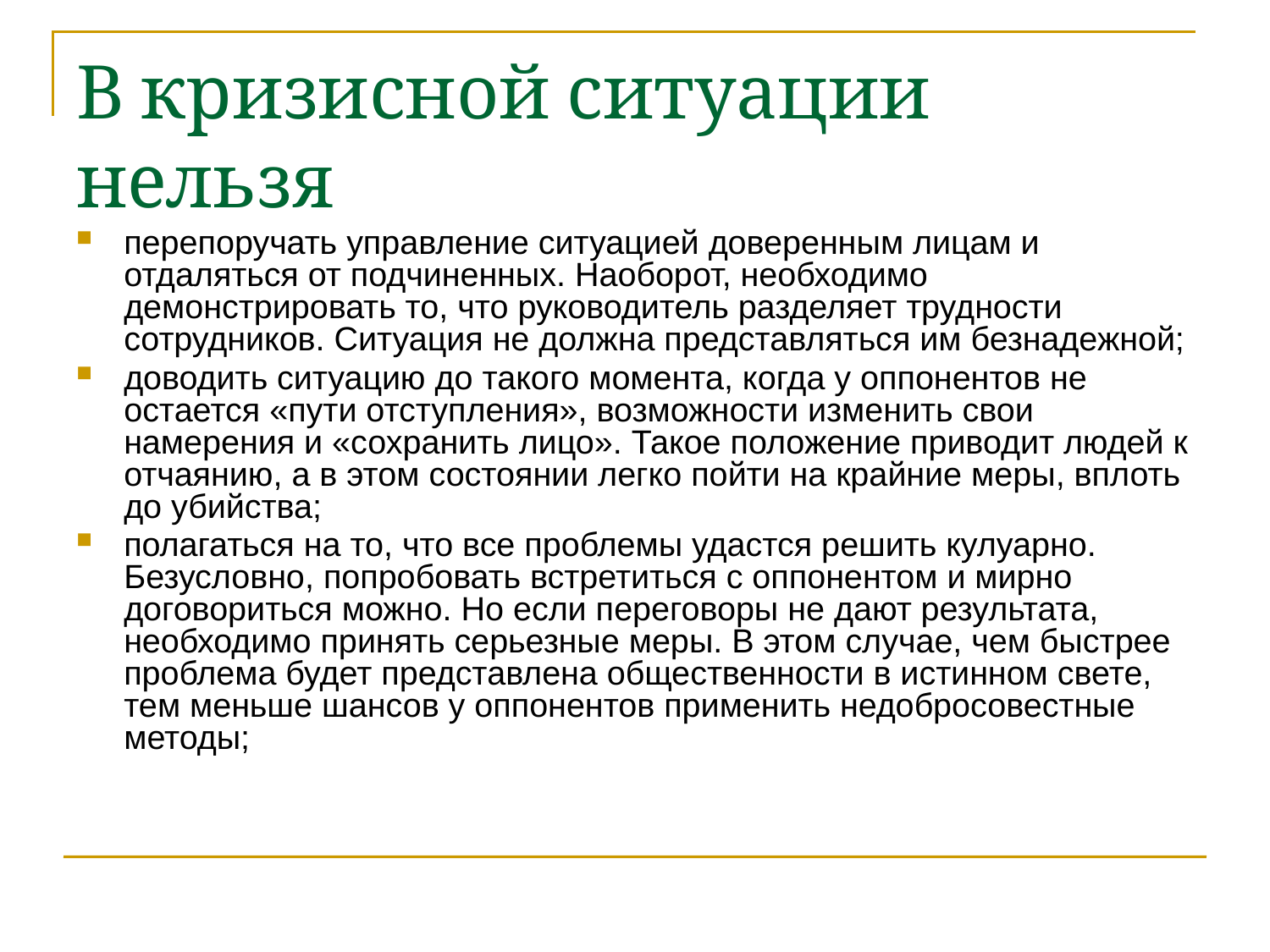

В кризисной ситуации нельзя
перепоручать управление ситуацией доверенным лицам и отдаляться от подчиненных. Наоборот, необходимо демонстрировать то, что руководитель разделяет трудности сотрудников. Ситуация не должна представляться им безнадежной;
доводить ситуацию до такого момента, когда у оппонентов не остается «пути отступления», возможности изменить свои намерения и «сохранить лицо». Такое положение приводит людей к отчаянию, а в этом состоянии легко пойти на крайние меры, вплоть до убийства;
полагаться на то, что все проблемы удастся решить кулуарно. Безусловно, попробовать встретиться с оппонентом и мирно договориться можно. Но если переговоры не дают результата, необходимо принять серьезные меры. В этом случае, чем быстрее проблема будет представлена общественности в истинном свете, тем меньше шансов у оппонентов применить недобросовестные методы;